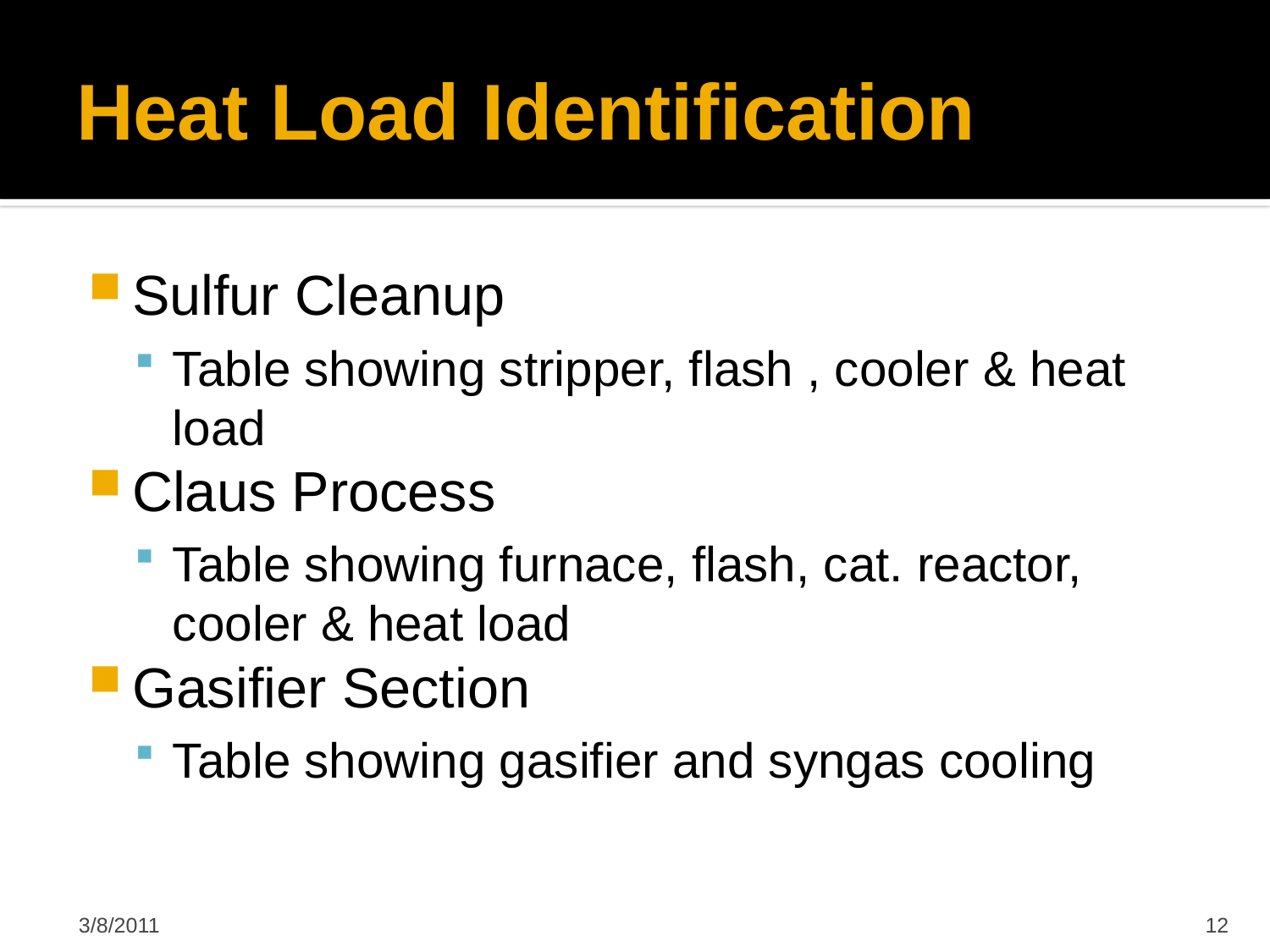

# Heat Load Identification
Sulfur Cleanup
Table showing stripper, flash , cooler & heat load
Claus Process
Table showing furnace, flash, cat. reactor, cooler & heat load
Gasifier Section
Table showing gasifier and syngas cooling

3/8/2011
12